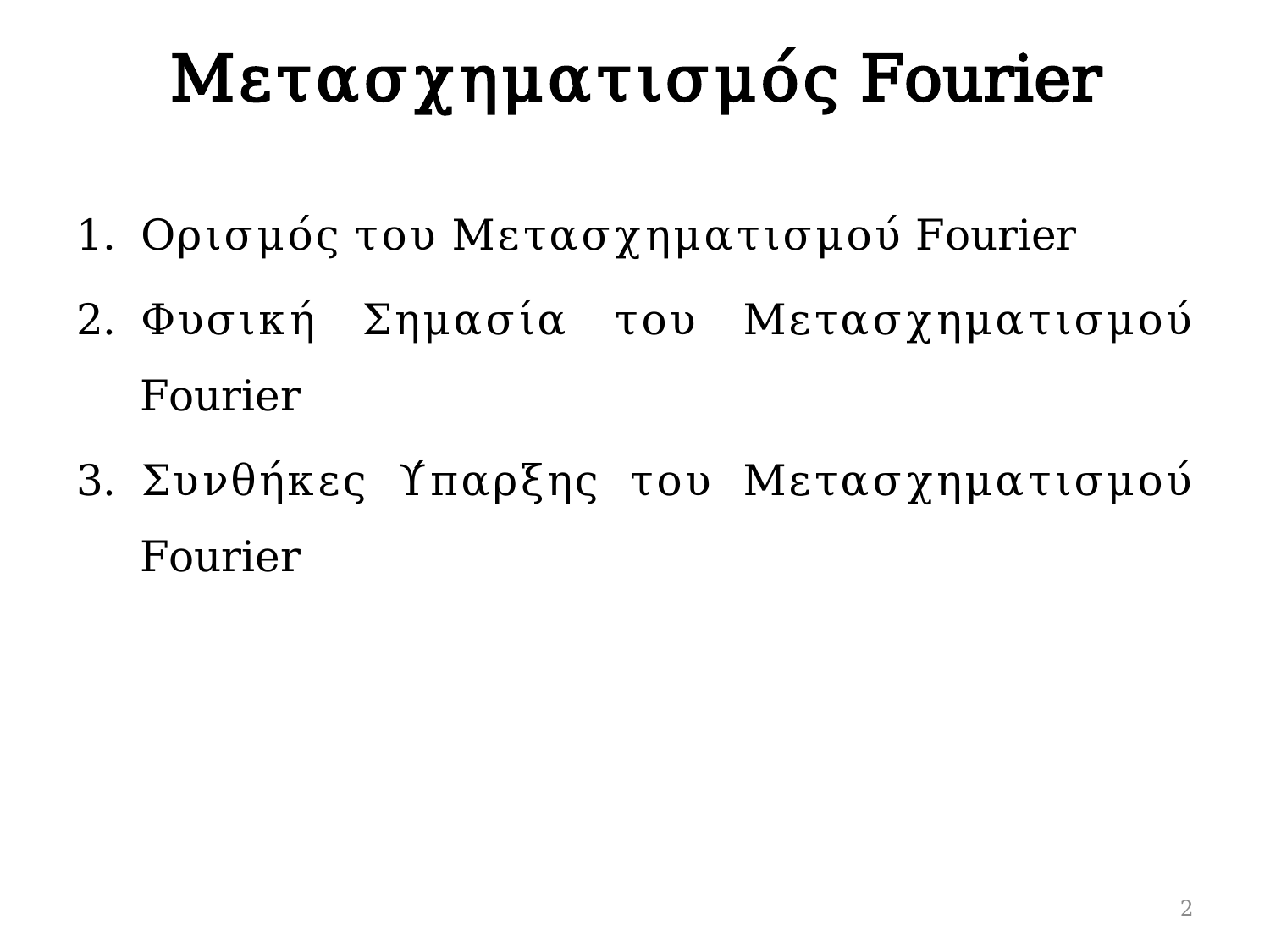

# Μετασχηματισμός Fourier
Ορισμός του Μετασχηματισμού Fourier
Φυσική Σημασία του Μετασχηματισμού Fourier
Συνθήκες Ύπαρξης του Μετασχηματισμού Fourier

2